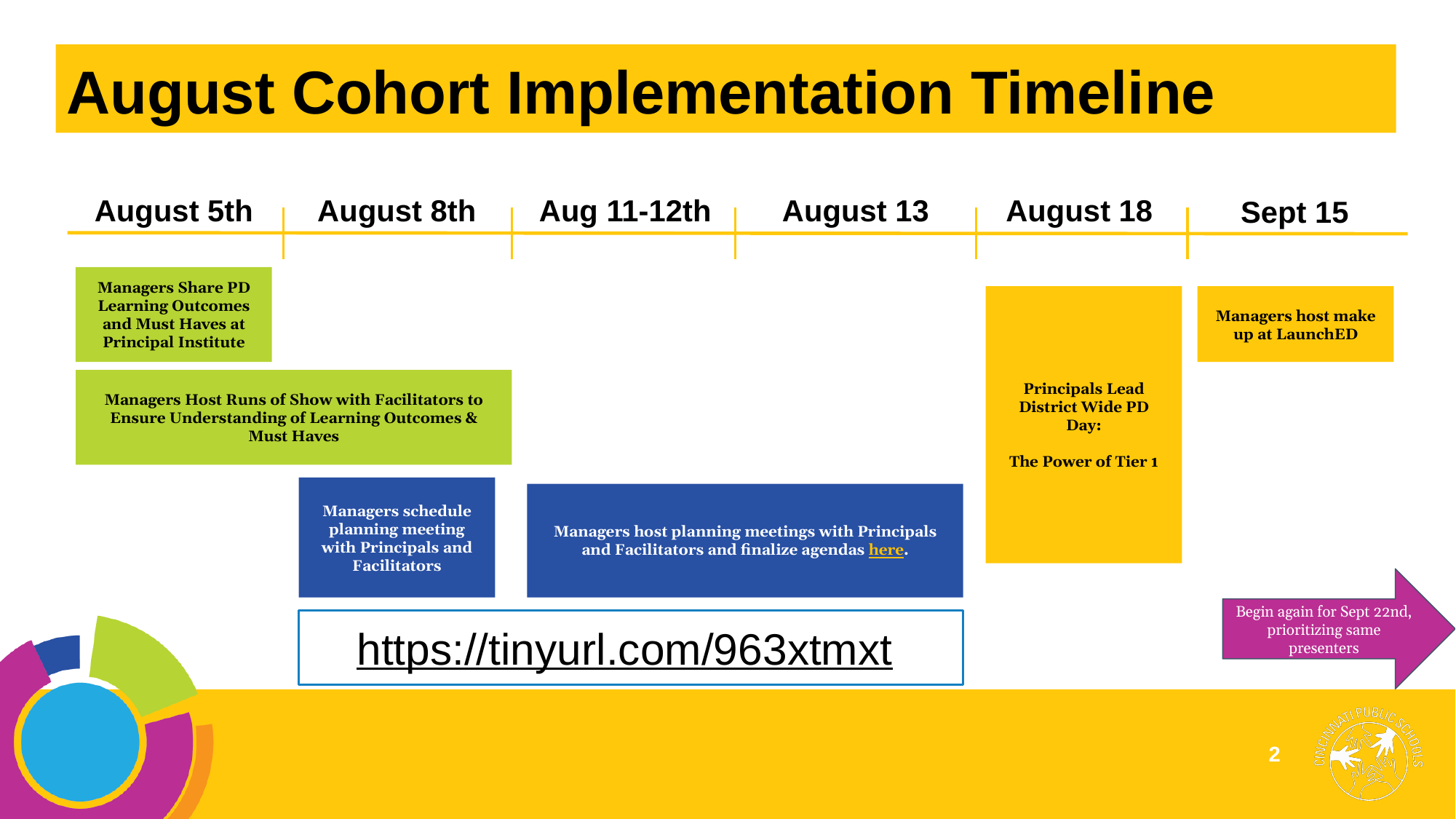

# August Cohort Implementation Timeline
Sept 15
August 5th
August 8th
August 13
August 18
Aug 11-12th
Managers Share PD Learning Outcomes and Must Haves at Principal Institute
Principals Lead District Wide PD Day:

The Power of Tier 1
Managers host make up at LaunchED
Managers Host Runs of Show with Facilitators to Ensure Understanding of Learning Outcomes & Must Haves
Managers schedule planning meeting with Principals and Facilitators
Managers host planning meetings with Principals and Facilitators and finalize agendas here.
Begin again for Sept 22nd, prioritizing same presenters
https://tinyurl.com/963xtmxt